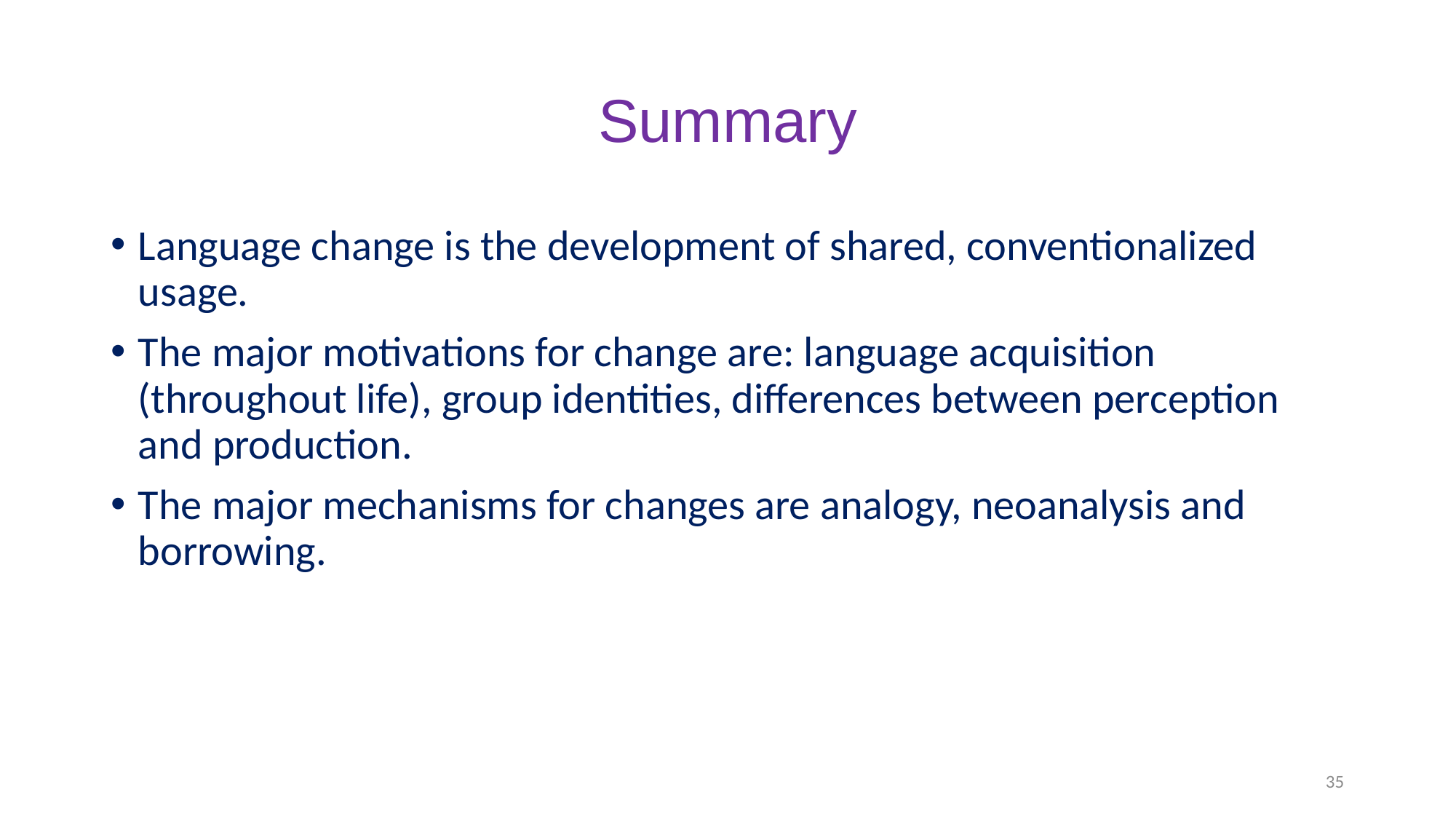

# Summary
Language change is the development of shared, conventionalized usage.
The major motivations for change are: language acquisition (throughout life), group identities, differences between perception and production.
The major mechanisms for changes are analogy, neoanalysis and borrowing.

35